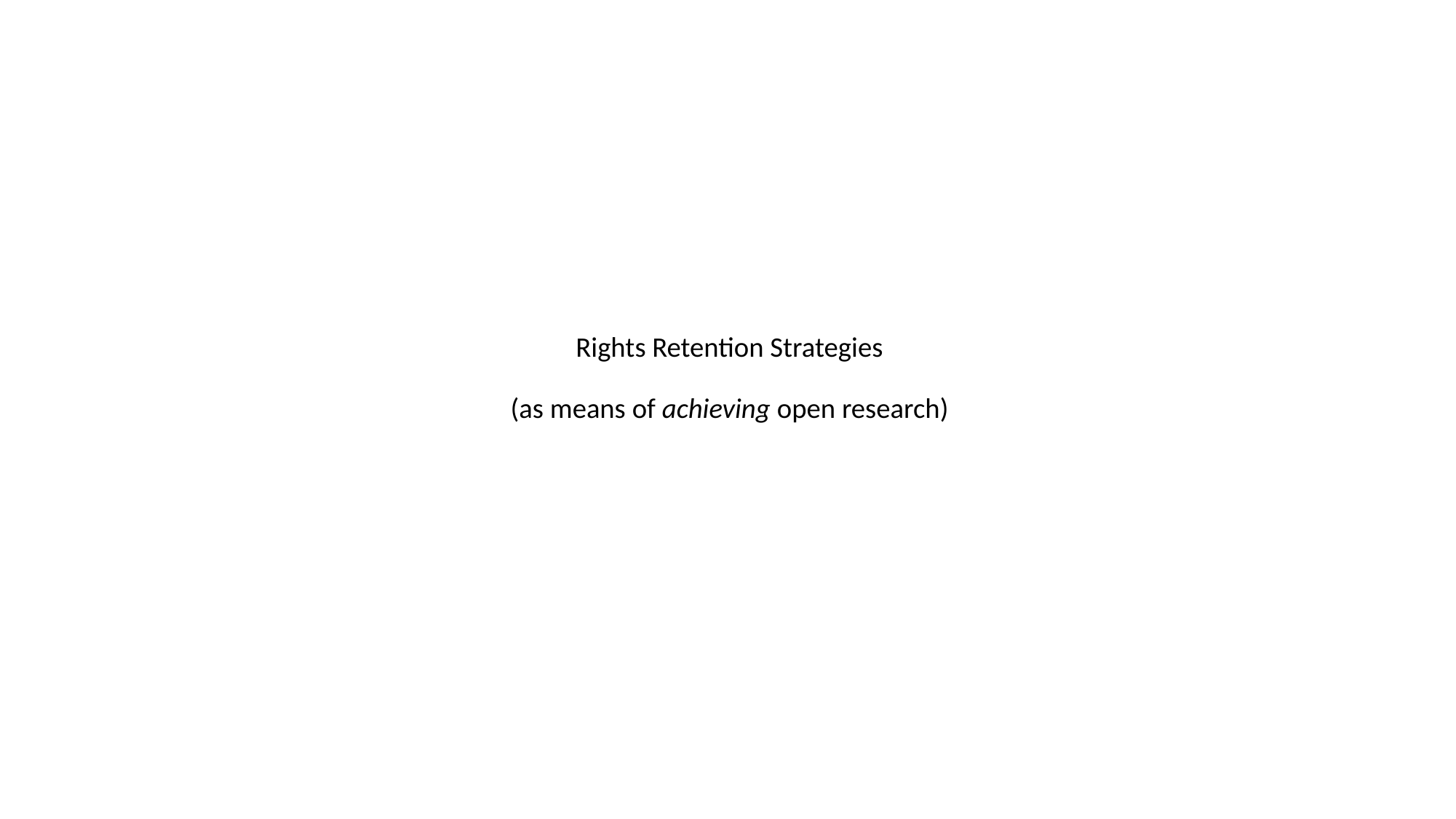

# Rights Retention Strategies (as means of achieving open research)